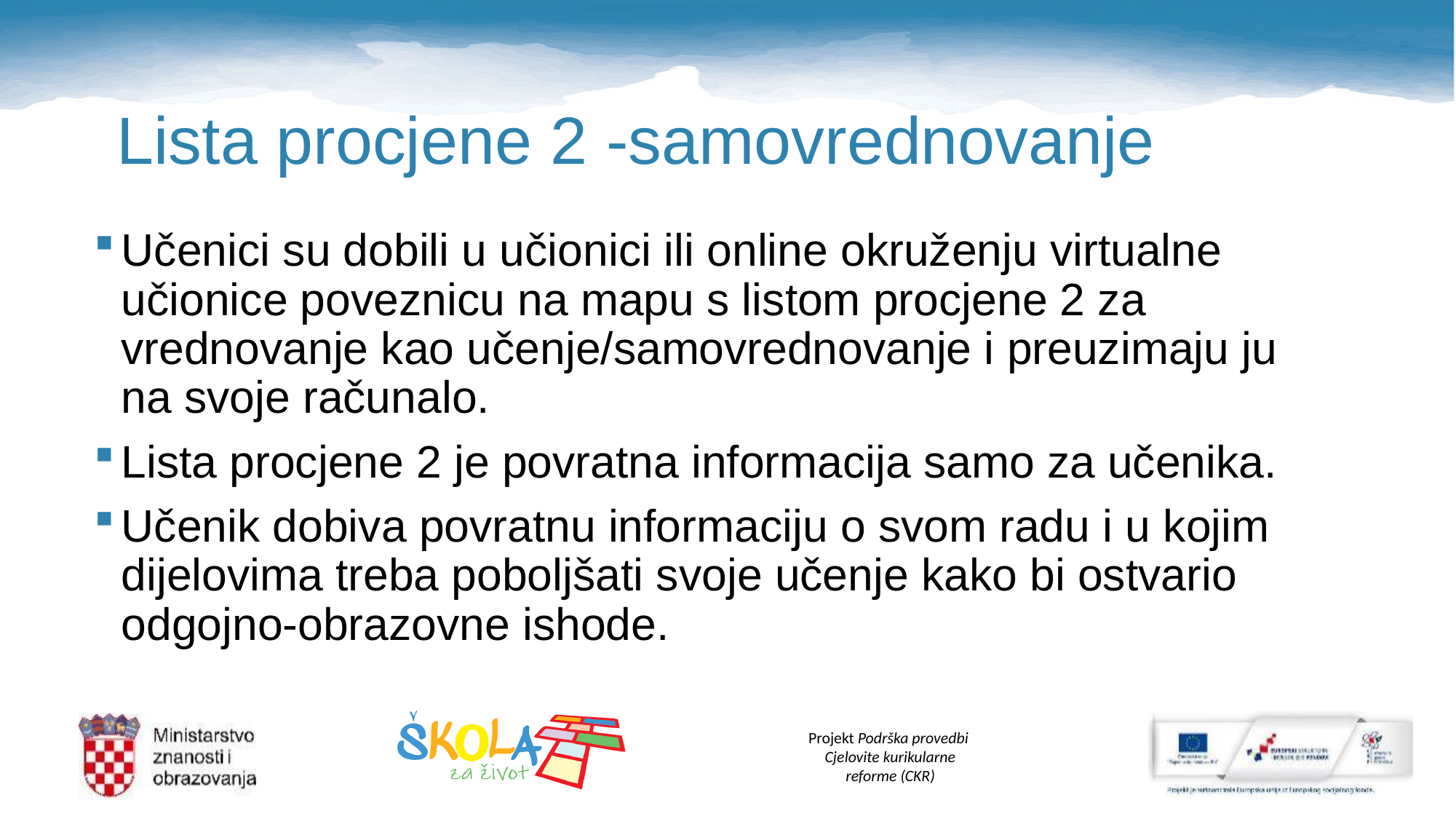

# Lista procjene 2 -samovrednovanje
Učenici su dobili u učionici ili online okruženju virtualne učionice poveznicu na mapu s listom procjene 2 za vrednovanje kao učenje/samovrednovanje i preuzimaju ju na svoje računalo.
Lista procjene 2 je povratna informacija samo za učenika.
Učenik dobiva povratnu informaciju o svom radu i u kojim dijelovima treba poboljšati svoje učenje kako bi ostvario odgojno-obrazovne ishode.